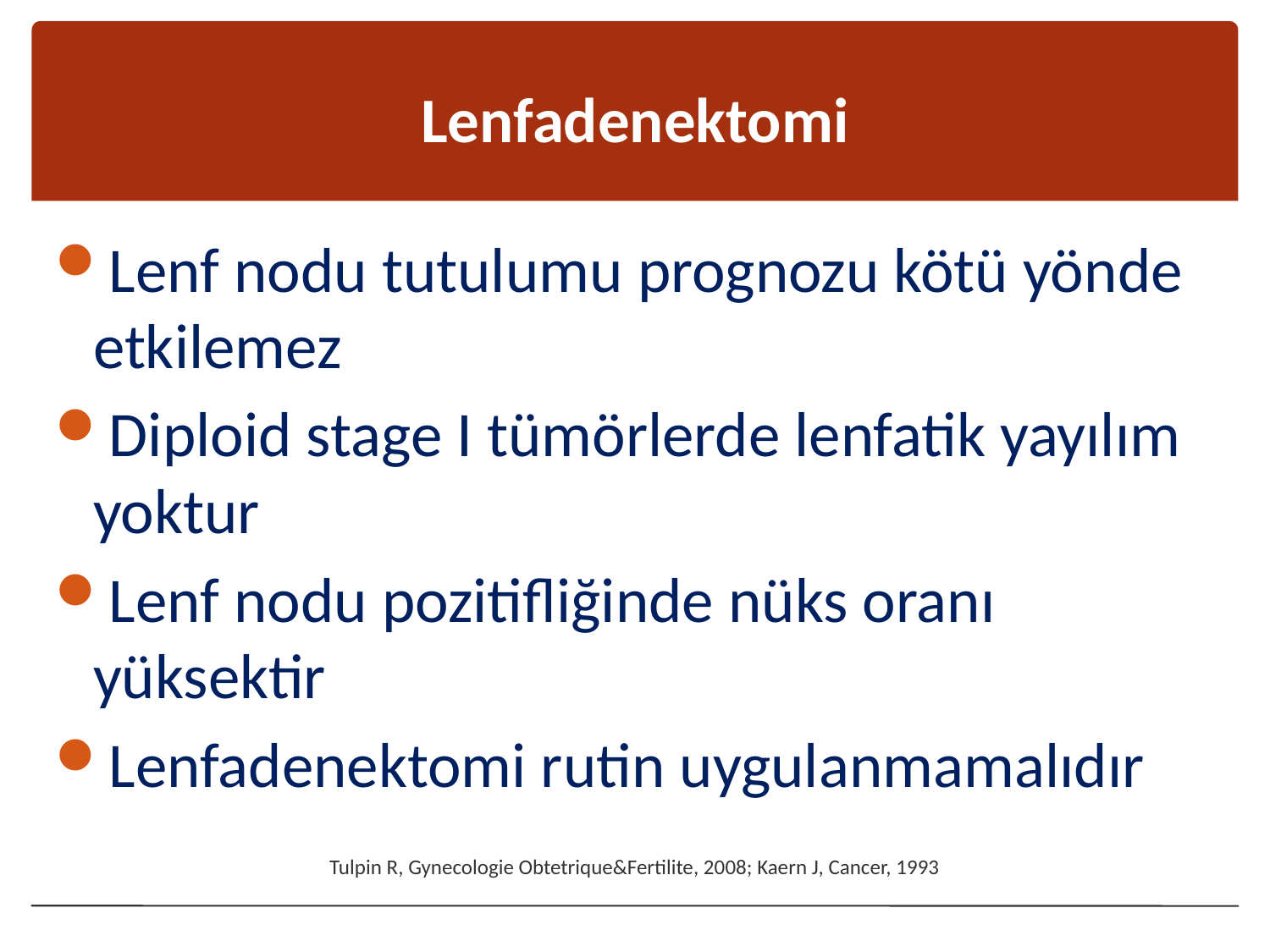

# Lenfadenektomi
Lenf nodu tutulumu prognozu kötü yönde etkilemez
Diploid stage I tümörlerde lenfatik yayılım yoktur
Lenf nodu pozitifliğinde nüks oranı yüksektir
Lenfadenektomi rutin uygulanmamalıdır
Tulpin R, Gynecologie Obtetrique&Fertilite, 2008; Kaern J, Cancer, 1993